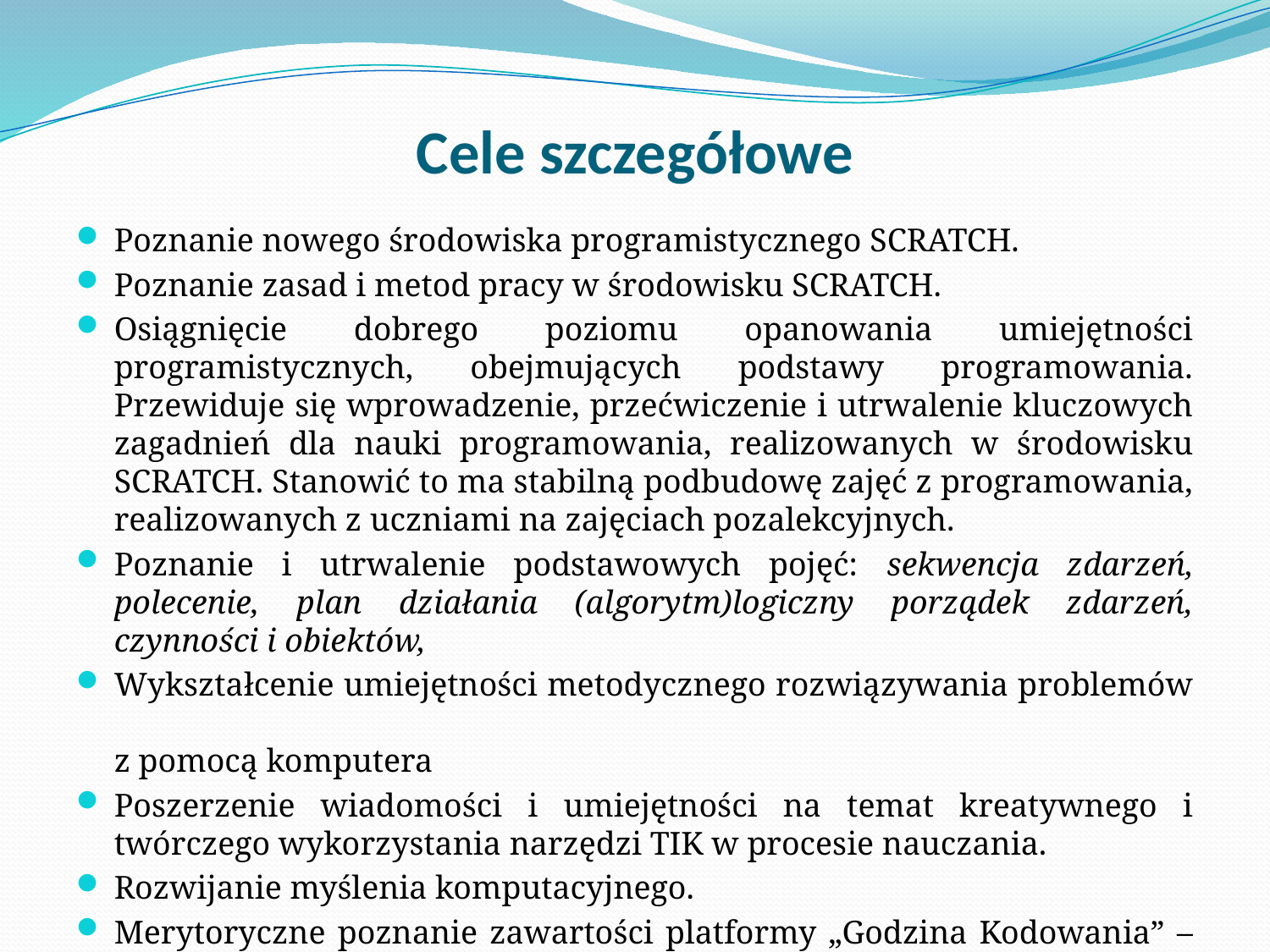

# Cele szczegółowe
Poznanie nowego środowiska programistycznego SCRATCH.
Poznanie zasad i metod pracy w środowisku SCRATCH.
Osiągnięcie dobrego poziomu opanowania umiejętności programistycznych, obejmujących podstawy programowania. Przewiduje się wprowadzenie, przećwiczenie i utrwalenie kluczowych zagadnień dla nauki programowania, realizowanych w środowisku SCRATCH. Stanowić to ma stabilną podbudowę zajęć z programowania, realizowanych z uczniami na zajęciach pozalekcyjnych.
Poznanie i utrwalenie podstawowych pojęć: sekwencja zdarzeń, polecenie, plan działania (algorytm)logiczny porządek zdarzeń, czynności i obiektów,
Wykształcenie umiejętności metodycznego rozwiązywania problemów
z pomocą komputera
Poszerzenie wiadomości i umiejętności na temat kreatywnego i twórczego wykorzystania narzędzi TIK w procesie nauczania.
Rozwijanie myślenia komputacyjnego.
Merytoryczne poznanie zawartości platformy „Godzina Kodowania” – metodyczne wykorzystanie zasobów platformy podczas zajęć z dziećmi.